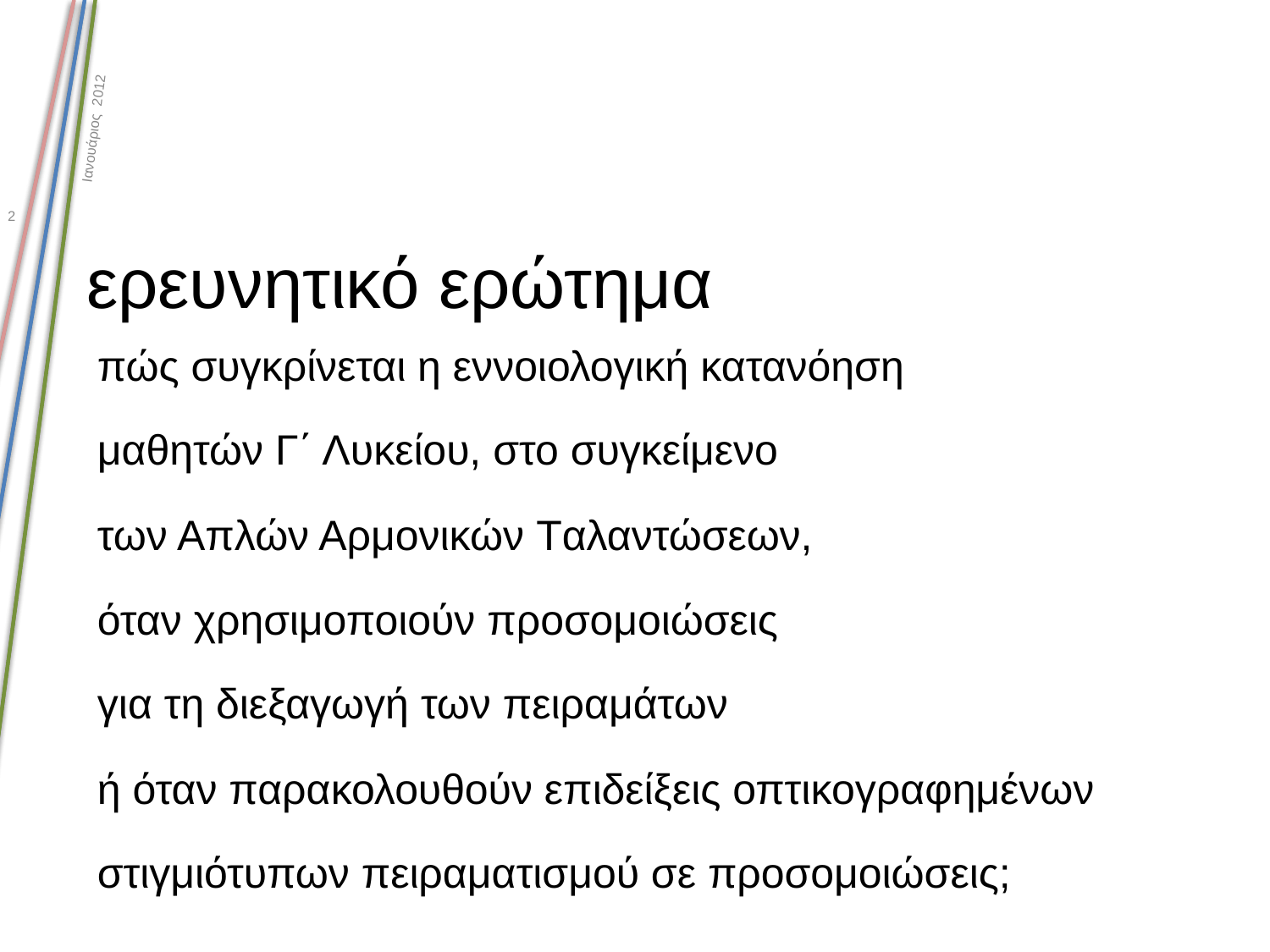

Ιανουάριος  2012
2
# ερευνητικό ερώτημα
πώς συγκρίνεται η εννοιολογική κατανόηση
μαθητών Γ΄ Λυκείου, στο συγκείμενο
των Απλών Αρμονικών Tαλαντώσεων,
όταν χρησιμοποιούν προσομοιώσεις
για τη διεξαγωγή των πειραμάτων
ή όταν παρακολουθούν επιδείξεις οπτικογραφημένων
στιγμιότυπων πειραματισμού σε προσομοιώσεις;